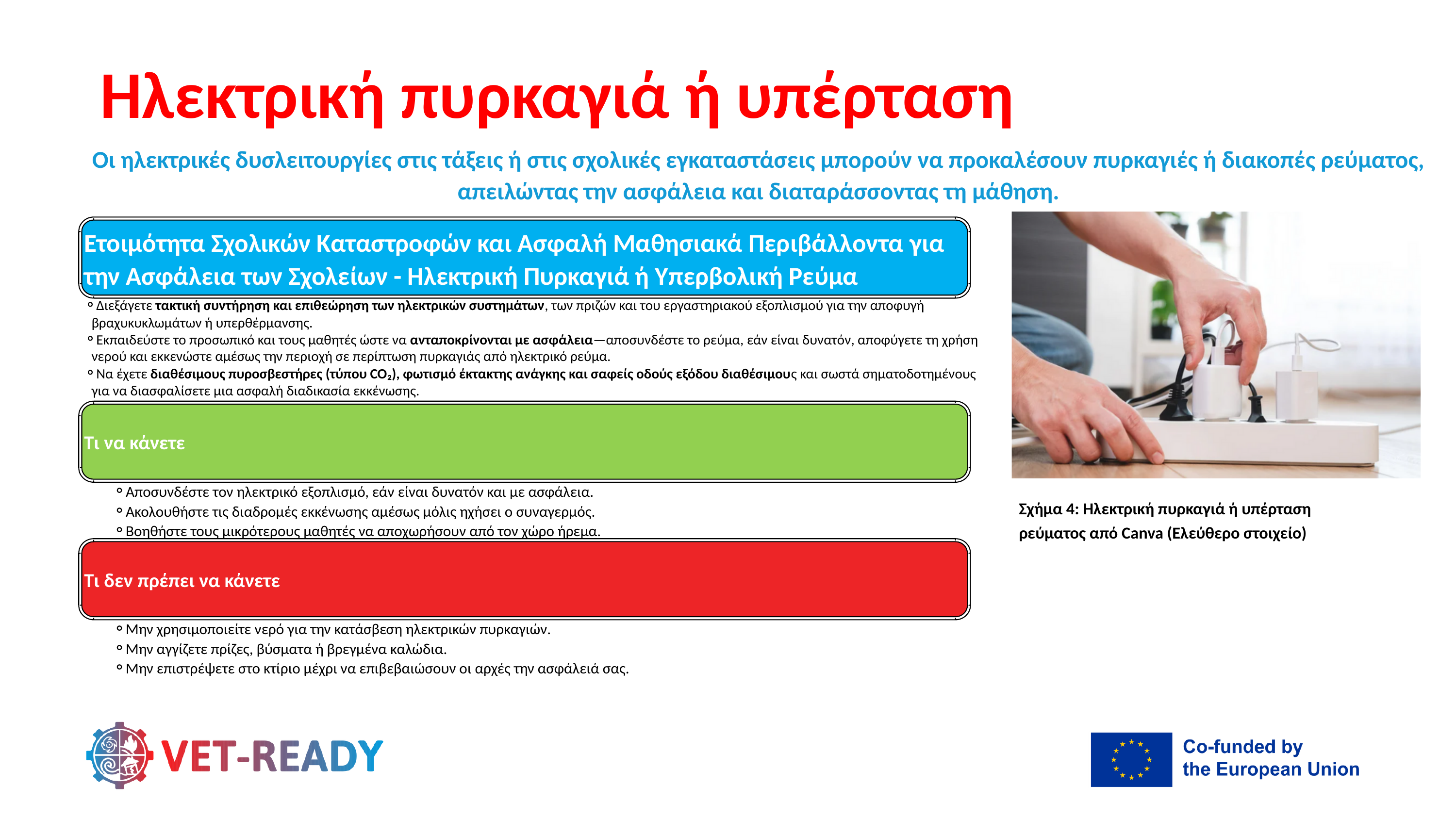

Ηλεκτρική πυρκαγιά ή υπέρταση

Οι ηλεκτρικές δυσλειτουργίες στις τάξεις ή στις σχολικές εγκαταστάσεις μπορούν να προκαλέσουν πυρκαγιές ή διακοπές ρεύματος, απειλώντας την ασφάλεια και διαταράσσοντας τη μάθηση.

Ετοιμότητα Σχολικών Καταστροφών και Ασφαλή Μαθησιακά Περιβάλλοντα για την Ασφάλεια των Σχολείων - Ηλεκτρική Πυρκαγιά ή Υπερβολική Ρεύμα
Διεξάγετε τακτική συντήρηση και επιθεώρηση των ηλεκτρικών συστημάτων, των πριζών και του εργαστηριακού εξοπλισμού για την αποφυγή βραχυκυκλωμάτων ή υπερθέρμανσης.
Εκπαιδεύστε το προσωπικό και τους μαθητές ώστε να ανταποκρίνονται με ασφάλεια—αποσυνδέστε το ρεύμα, εάν είναι δυνατόν, αποφύγετε τη χρήση νερού και εκκενώστε αμέσως την περιοχή σε περίπτωση πυρκαγιάς από ηλεκτρικό ρεύμα.
Να έχετε διαθέσιμους πυροσβεστήρες (τύπου CO₂), φωτισμό έκτακτης ανάγκης και σαφείς οδούς εξόδου διαθέσιμους και σωστά σηματοδοτημένους για να διασφαλίσετε μια ασφαλή διαδικασία εκκένωσης.

Τι να κάνετε
Αποσυνδέστε τον ηλεκτρικό εξοπλισμό, εάν είναι δυνατόν και με ασφάλεια.
Ακολουθήστε τις διαδρομές εκκένωσης αμέσως μόλις ηχήσει ο συναγερμός.
Βοηθήστε τους μικρότερους μαθητές να αποχωρήσουν από τον χώρο ήρεμα.
Σχήμα 4: Ηλεκτρική πυρκαγιά ή υπέρταση ρεύματος από Canva (Ελεύθερο στοιχείο)

Τι δεν πρέπει να κάνετε
Μην χρησιμοποιείτε νερό για την κατάσβεση ηλεκτρικών πυρκαγιών.
Μην αγγίζετε πρίζες, βύσματα ή βρεγμένα καλώδια.
Μην επιστρέψετε στο κτίριο μέχρι να επιβεβαιώσουν οι αρχές την ασφάλειά σας.